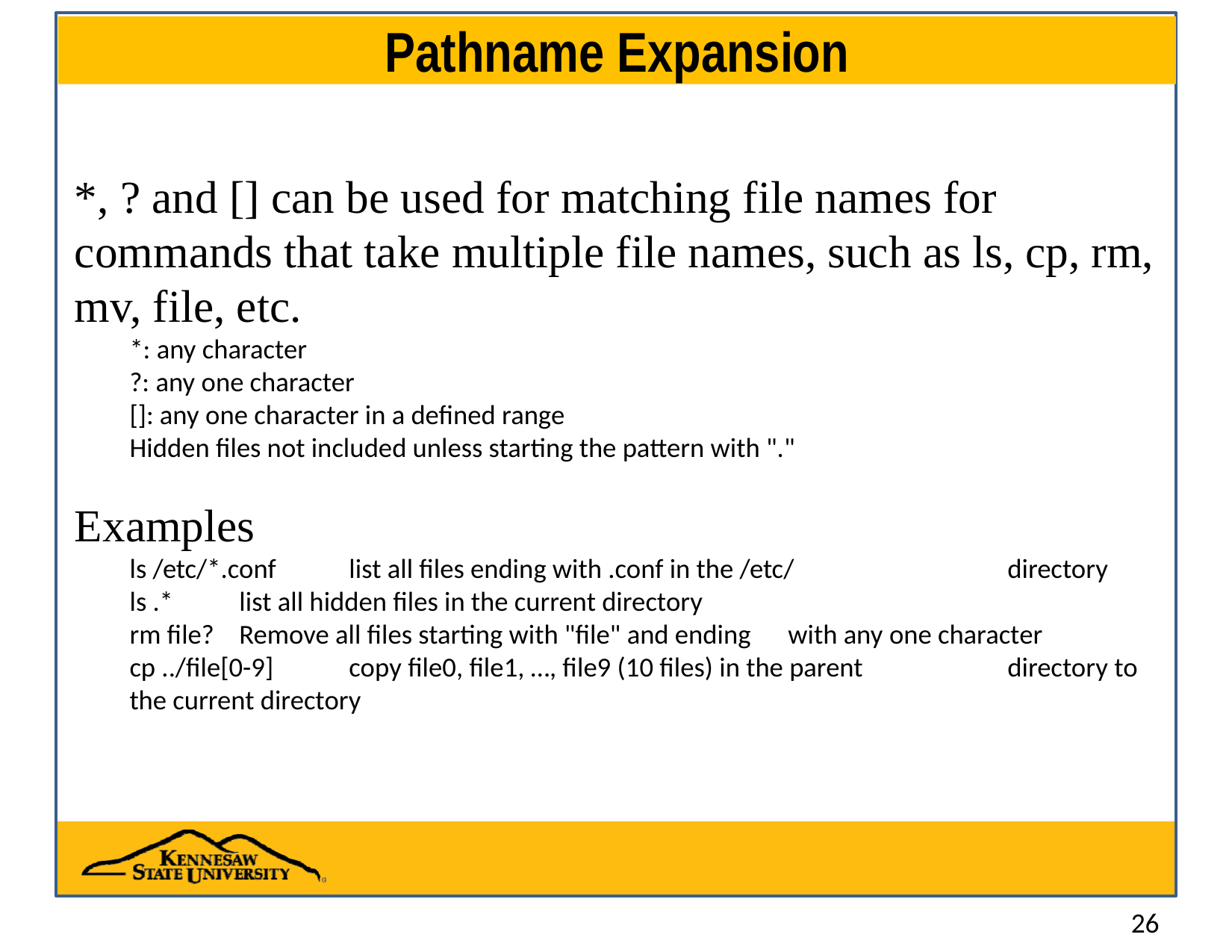

# Pathname Expansion
*, ? and [] can be used for matching file names for commands that take multiple file names, such as ls, cp, rm, mv, file, etc.
*: any character
?: any one character
[]: any one character in a defined range
Hidden files not included unless starting the pattern with "."

Examples
ls /etc/*.conf	list all files ending with .conf in the /etc/ 				directory
ls .*		list all hidden files in the current directory
rm file?		Remove all files starting with "file" and ending 				with any one character
cp ../file[0-9]	copy file0, file1, …, file9 (10 files) in the parent 				directory to the current directory